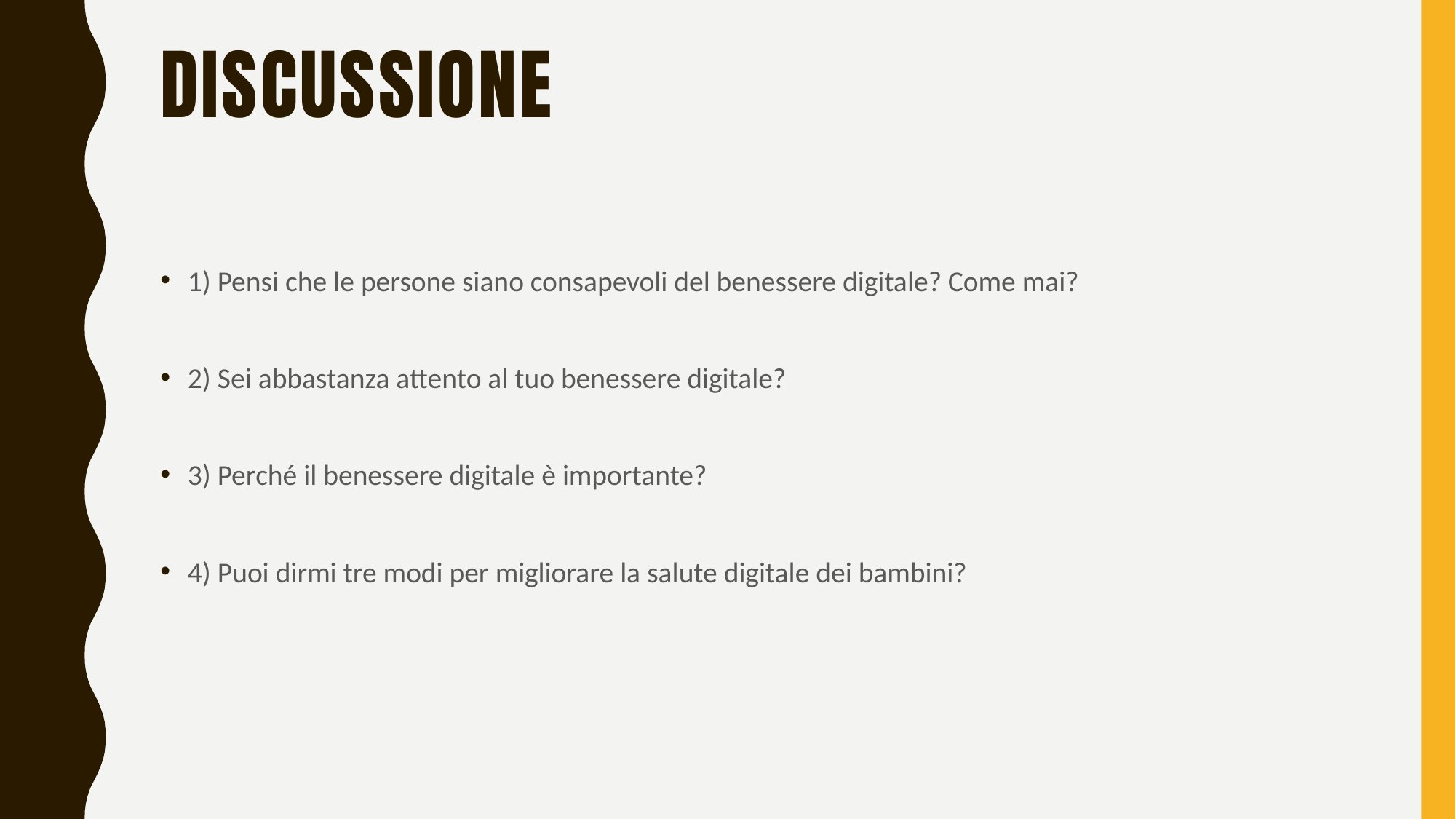

# Discussione

1) Pensi che le persone siano consapevoli del benessere digitale? Come mai?

2) Sei abbastanza attento al tuo benessere digitale?

3) Perché il benessere digitale è importante?

4) Puoi dirmi tre modi per migliorare la salute digitale dei bambini?